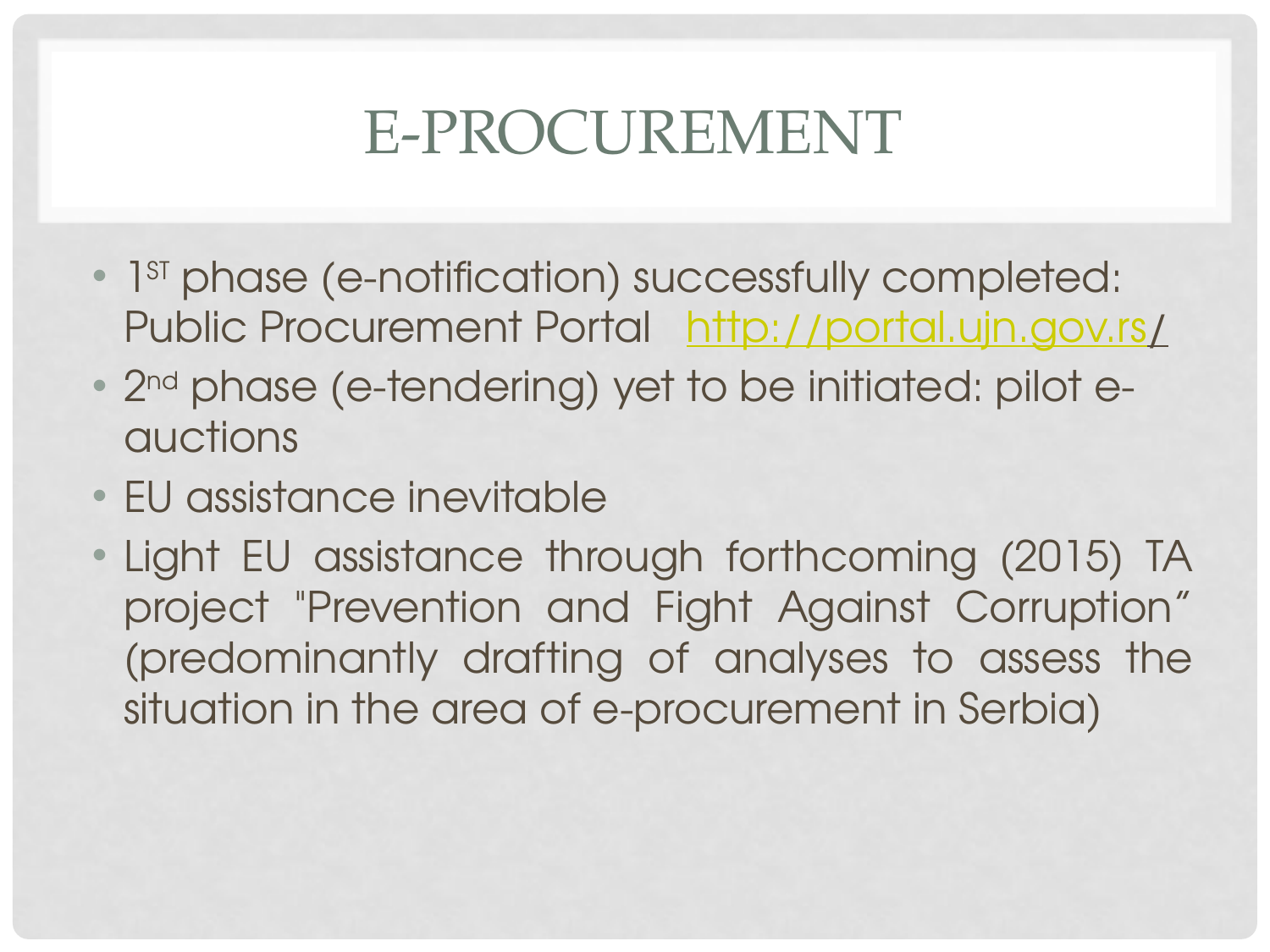

# E-PROCUREMENT
1ST phase (e-notification) successfully completed: Public Procurement Portal   http://portal.ujn.gov.rs/
2nd phase (e-tendering) yet to be initiated: pilot e-auctions
EU assistance inevitable
Light EU assistance through forthcoming (2015) TA project "Prevention and Fight Against Corruption” (predominantly drafting of analyses to assess the situation in the area of e-procurement in Serbia)